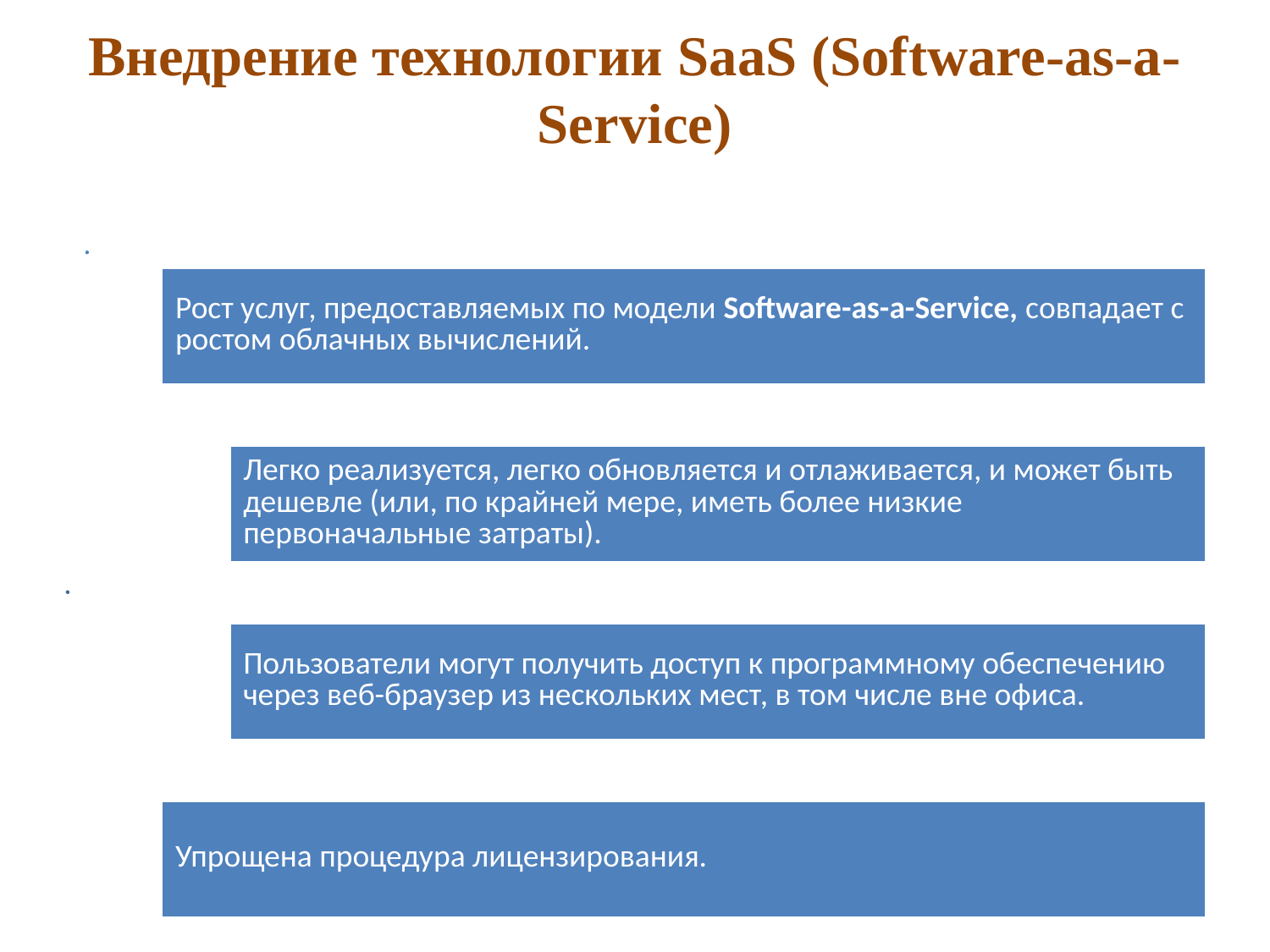

# Внедрение технологии SaaS (Software-as-a-Service)
Рост услуг, предоставляемых по модели Software-as-a-Service, совпадает с ростом облачных вычислений.
Легко реализуется, легко обновляется и отлаживается, и может быть дешевле (или, по крайней мере, иметь более низкие первоначальные затраты).
Упрощена процедура лицензирования.
Пользователи могут получить доступ к программному обеспечению через веб-браузер из нескольких мест, в том числе вне офиса.
30